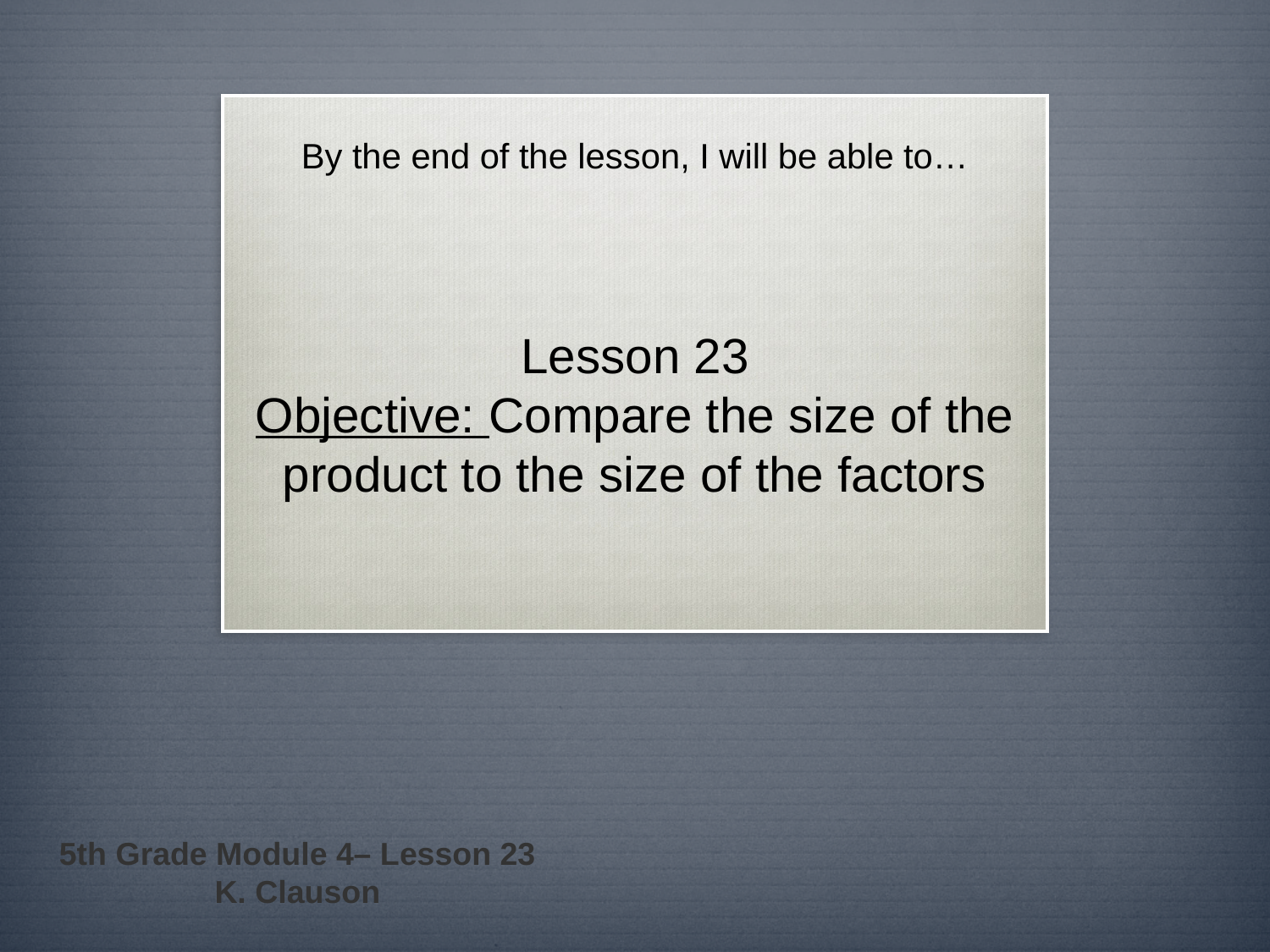

By the end of the lesson, I will be able to…
# Lesson 23 Objective: Compare the size of the product to the size of the factors
5th Grade Module 4– Lesson 23
K. Clauson